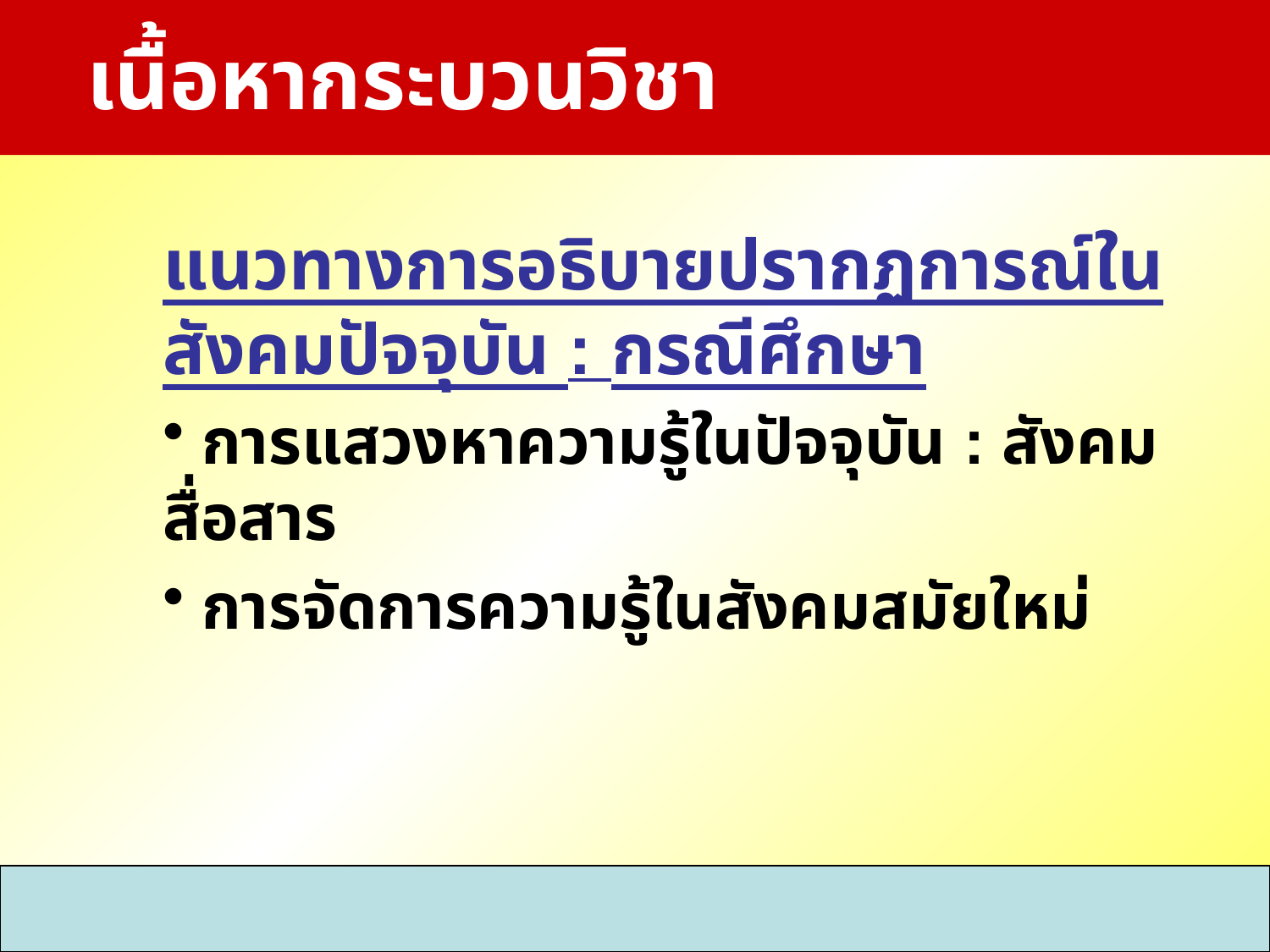

เนื้อหากระบวนวิชา

แนวทางการอธิบายปรากฏการณ์ในสังคมปัจจุบัน : กรณีศึกษา
 การแสวงหาความรู้ในปัจจุบัน : สังคมสื่อสาร
 การจัดการความรู้ในสังคมสมัยใหม่